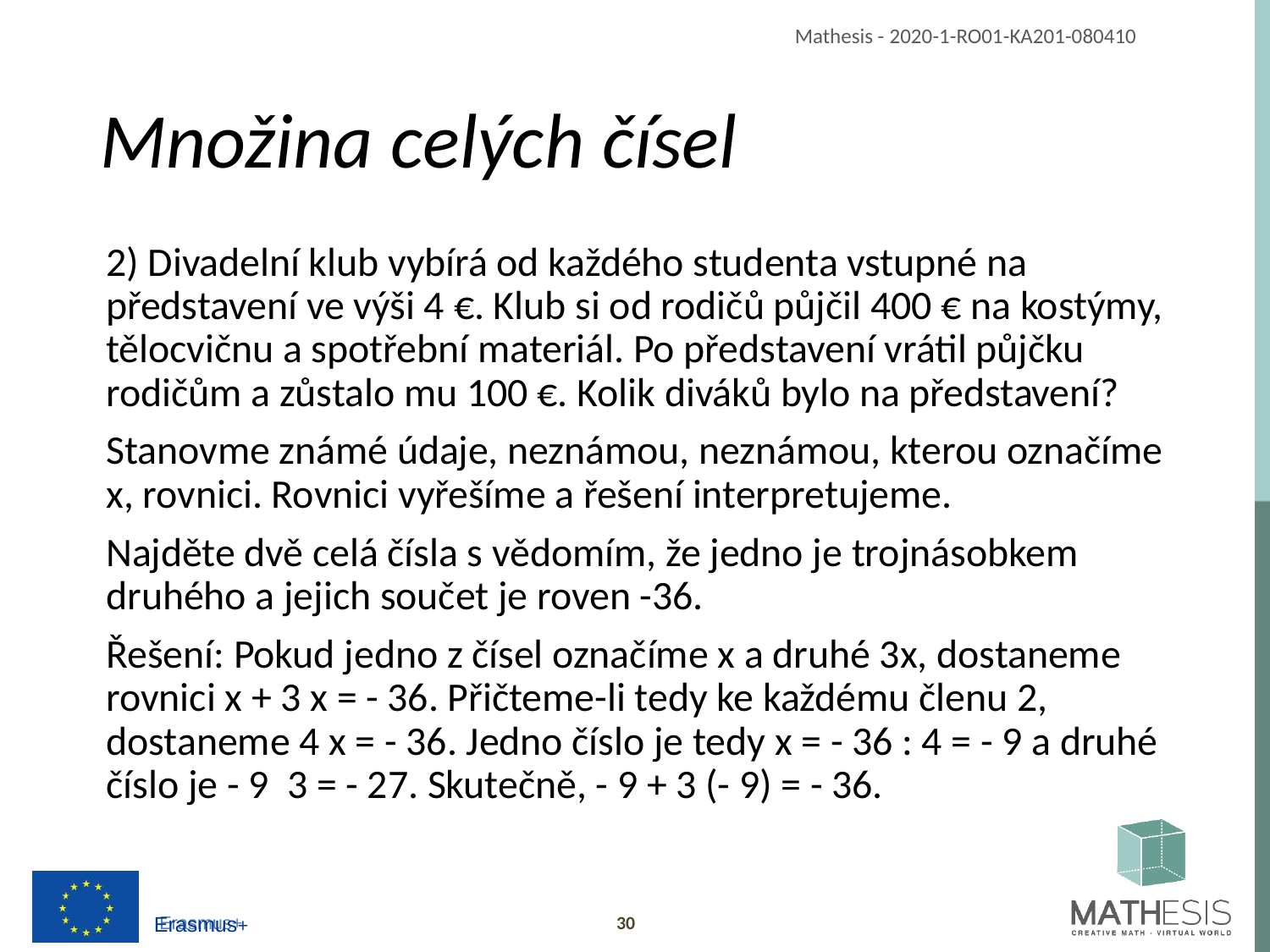

# Množina celých čísel
2) Divadelní klub vybírá od každého studenta vstupné na představení ve výši 4 €. Klub si od rodičů půjčil 400 € na kostýmy, tělocvičnu a spotřební materiál. Po představení vrátil půjčku rodičům a zůstalo mu 100 €. Kolik diváků bylo na představení?
Stanovme známé údaje, neznámou, neznámou, kterou označíme x, rovnici. Rovnici vyřešíme a řešení interpretujeme.
Najděte dvě celá čísla s vědomím, že jedno je trojnásobkem druhého a jejich součet je roven -36.
Řešení: Pokud jedno z čísel označíme x a druhé 3x, dostaneme rovnici x + 3 x = - 36. Přičteme-li tedy ke každému členu 2, dostaneme 4 x = - 36. Jedno číslo je tedy x = - 36 : 4 = - 9 a druhé číslo je - 9  3 = - 27. Skutečně, - 9 + 3 (- 9) = - 36.